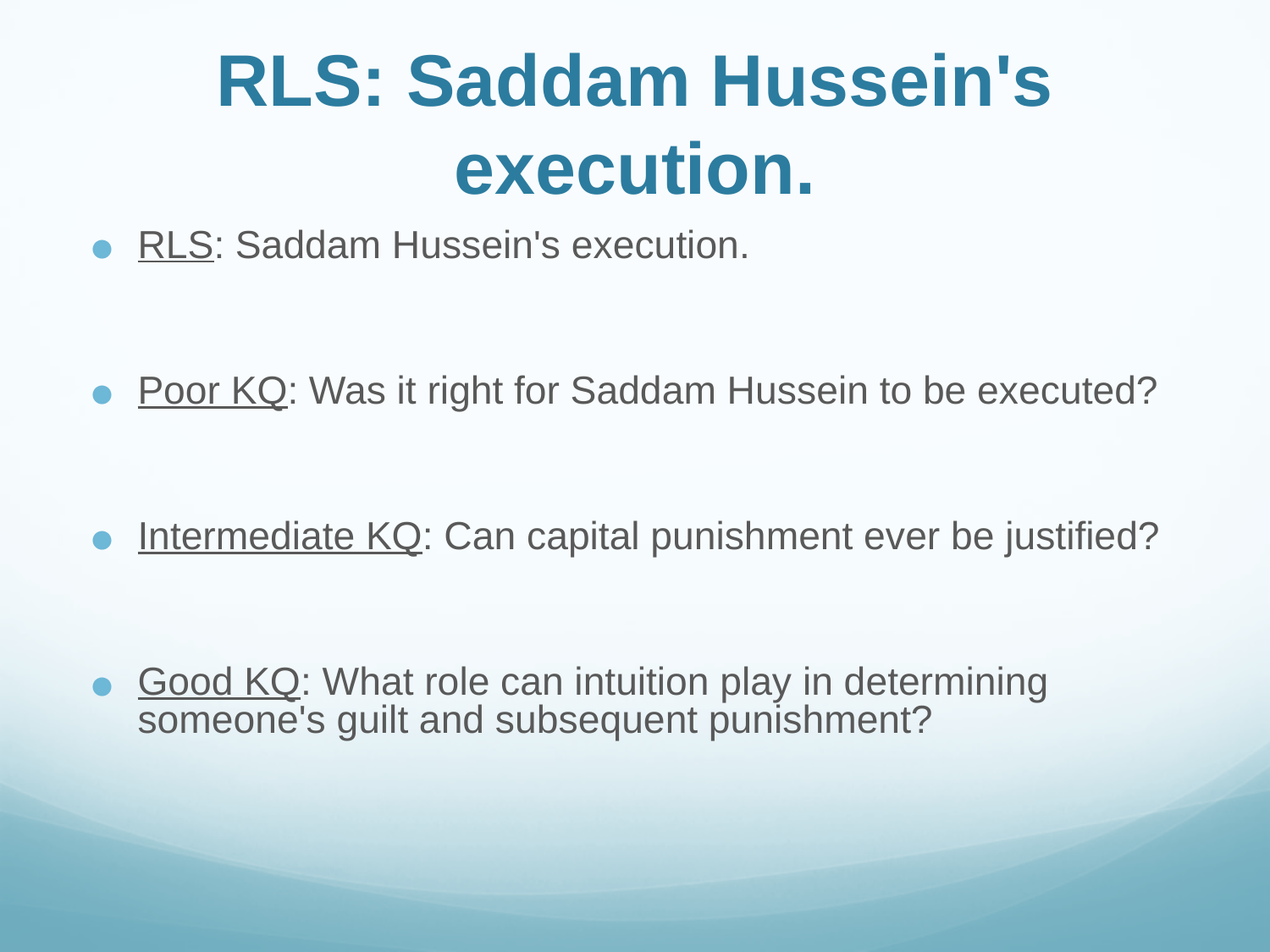

# RLS: Saddam Hussein's execution.
RLS: Saddam Hussein's execution.

Poor KQ: Was it right for Saddam Hussein to be executed?

Intermediate KQ: Can capital punishment ever be justified?

Good KQ: What role can intuition play in determining someone's guilt and subsequent punishment?